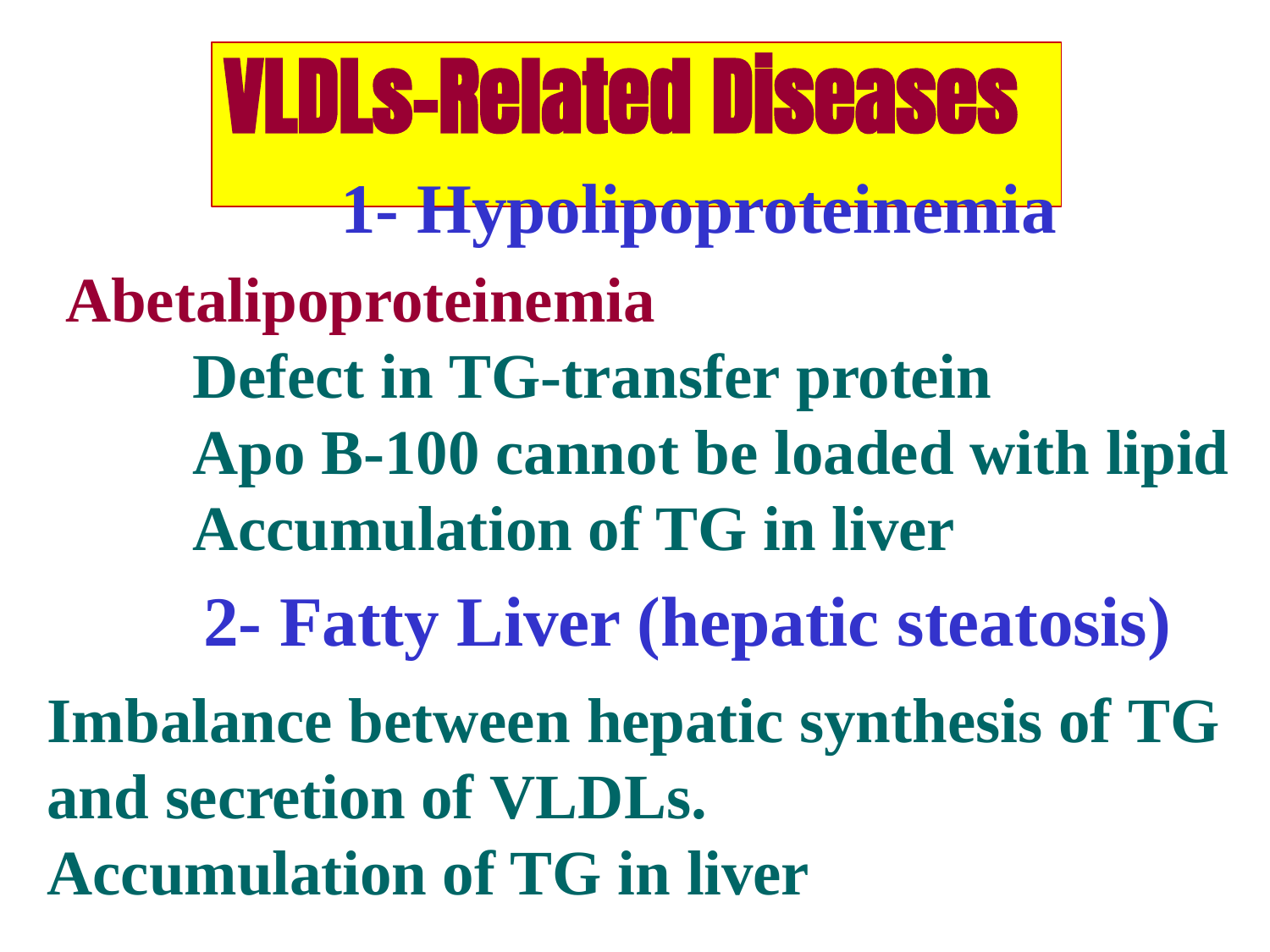

# VLDLs-Related Diseases
1- Hypolipoproteinemia
Abetalipoproteinemia
Defect in TG-transfer protein
Apo B-100 cannot be loaded with lipid
Accumulation of TG in liver
2- Fatty Liver (hepatic steatosis)
Imbalance between hepatic synthesis of TG
and secretion of VLDLs.
Accumulation of TG in liver